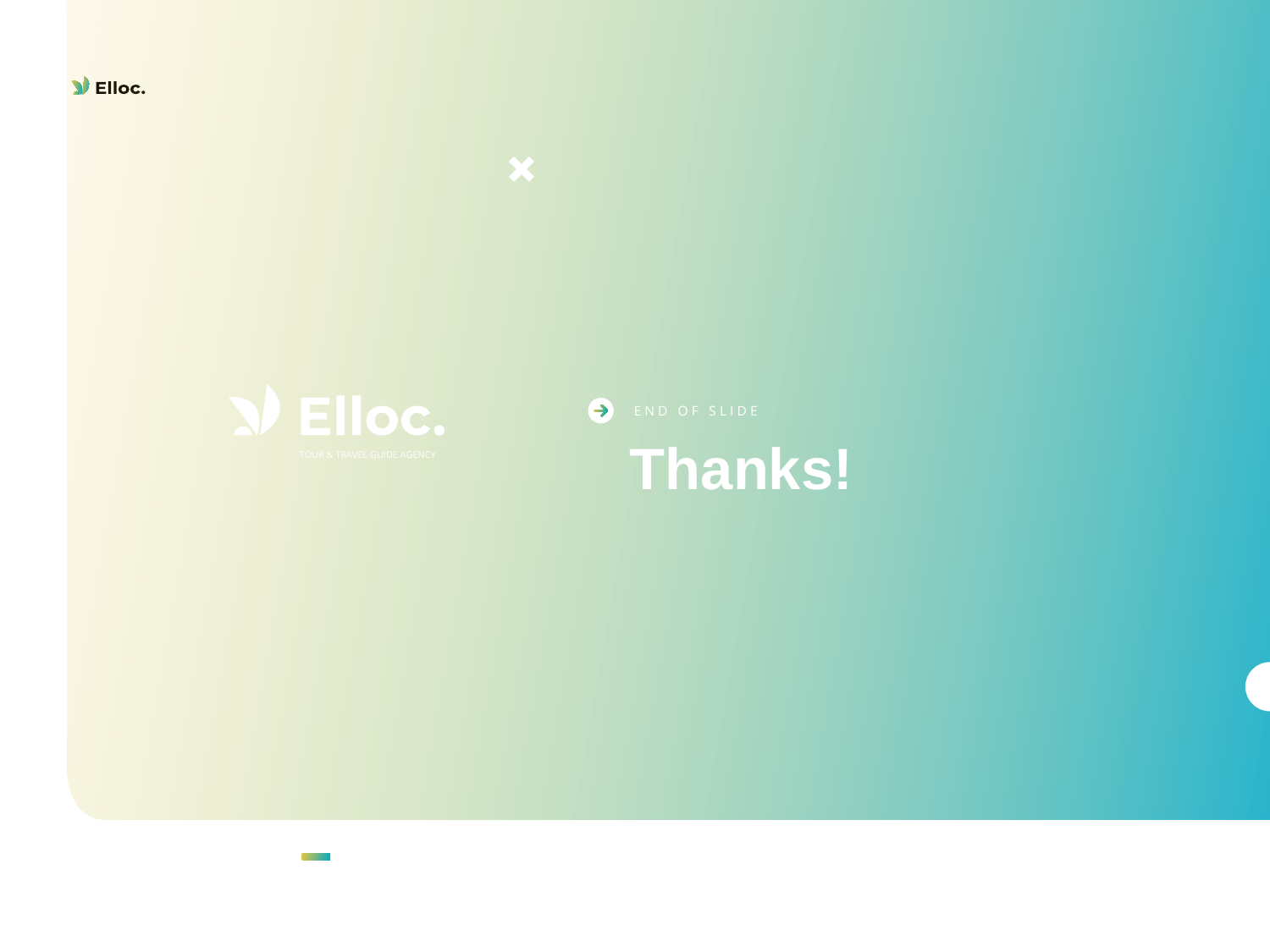

E N D   O F   S L I D E

Thanks!
TOUR & TRAVEL GUIDE AGENCY